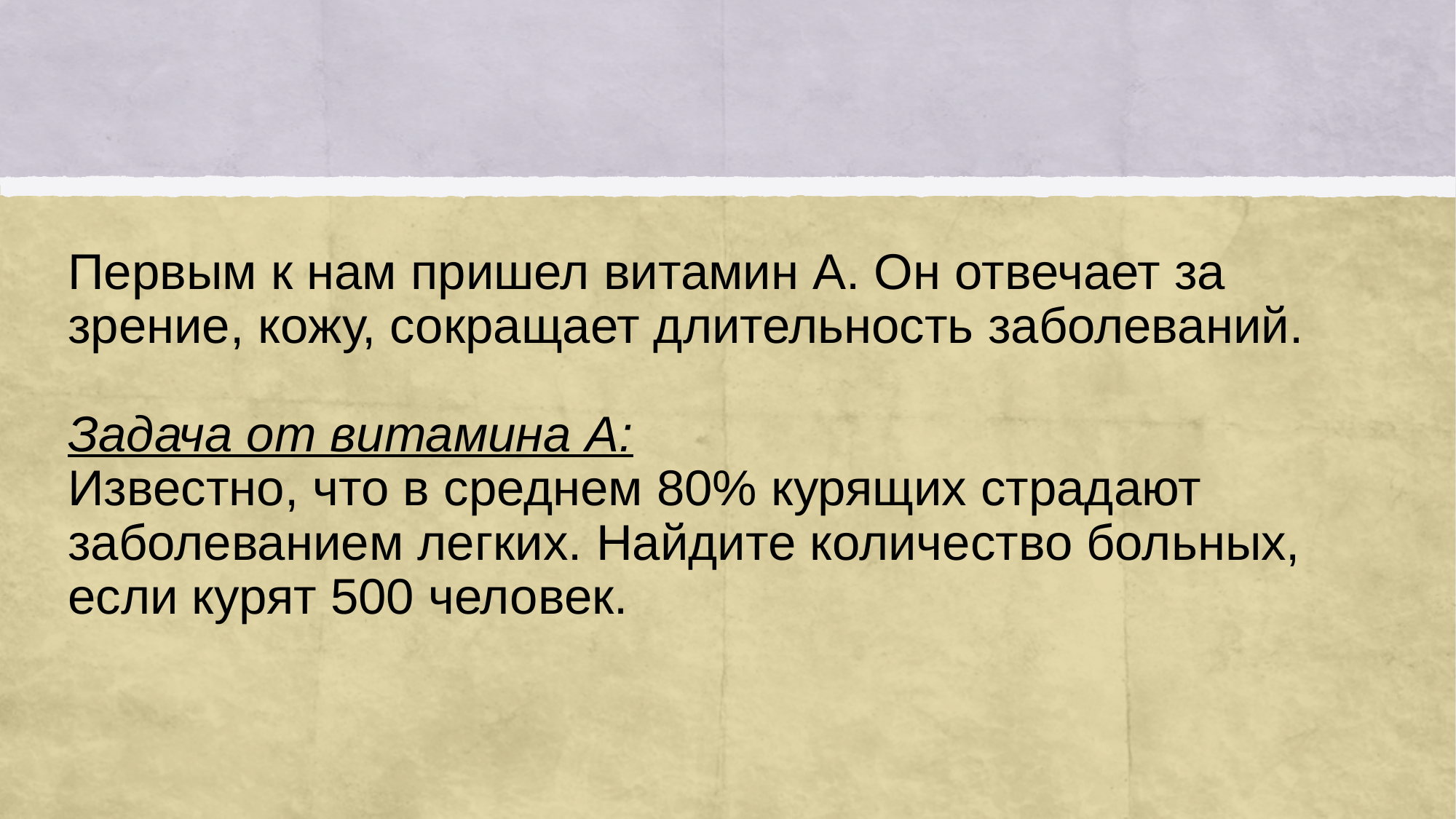

# Первым к нам пришел витамин А. Он отвечает за зрение, кожу, сокращает длительность заболеваний. Задача от витамина А: Известно, что в среднем 80% курящих страдают заболеванием легких. Найдите количество больных, если курят 500 человек.